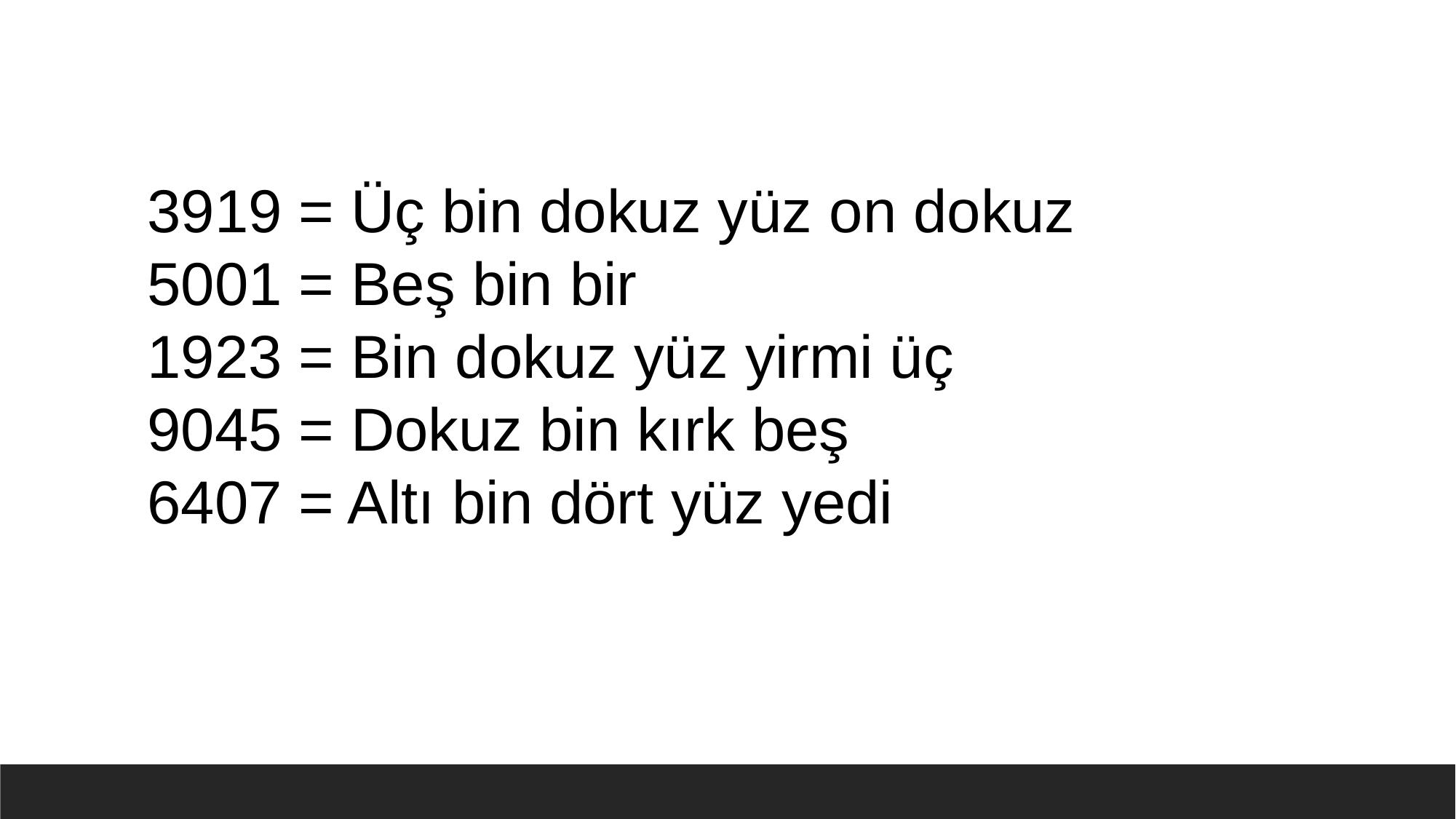

3919 = Üç bin dokuz yüz on dokuz
5001 = Beş bin bir
1923 = Bin dokuz yüz yirmi üç
9045 = Dokuz bin kırk beş
6407 = Altı bin dört yüz yedi